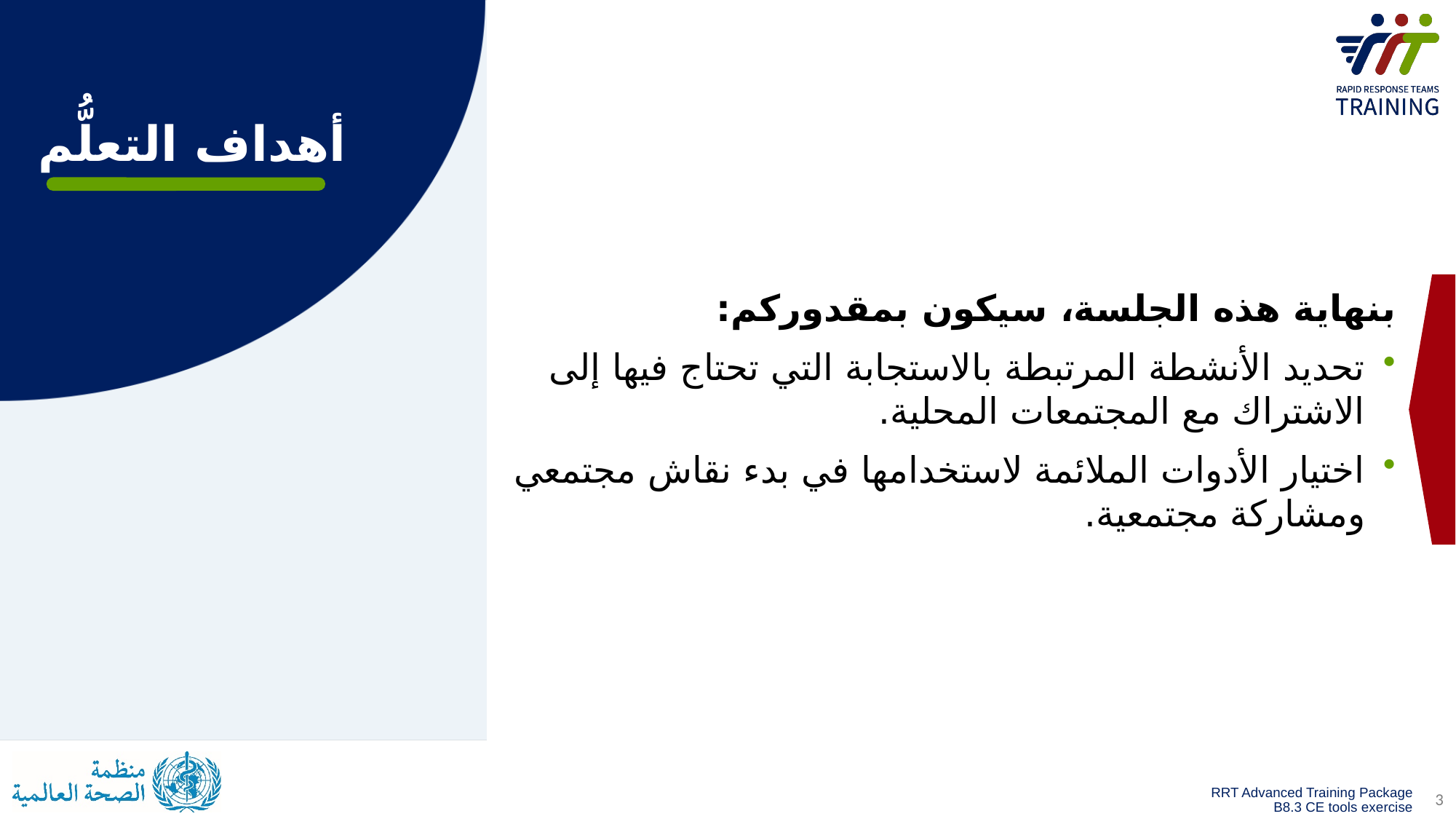

# أهداف التعلُّم
بنهاية هذه الجلسة، سيكون بمقدوركم:
تحديد الأنشطة المرتبطة بالاستجابة التي تحتاج فيها إلى الاشتراك مع المجتمعات المحلية.
اختيار الأدوات الملائمة لاستخدامها في بدء نقاش مجتمعي ومشاركة مجتمعية.